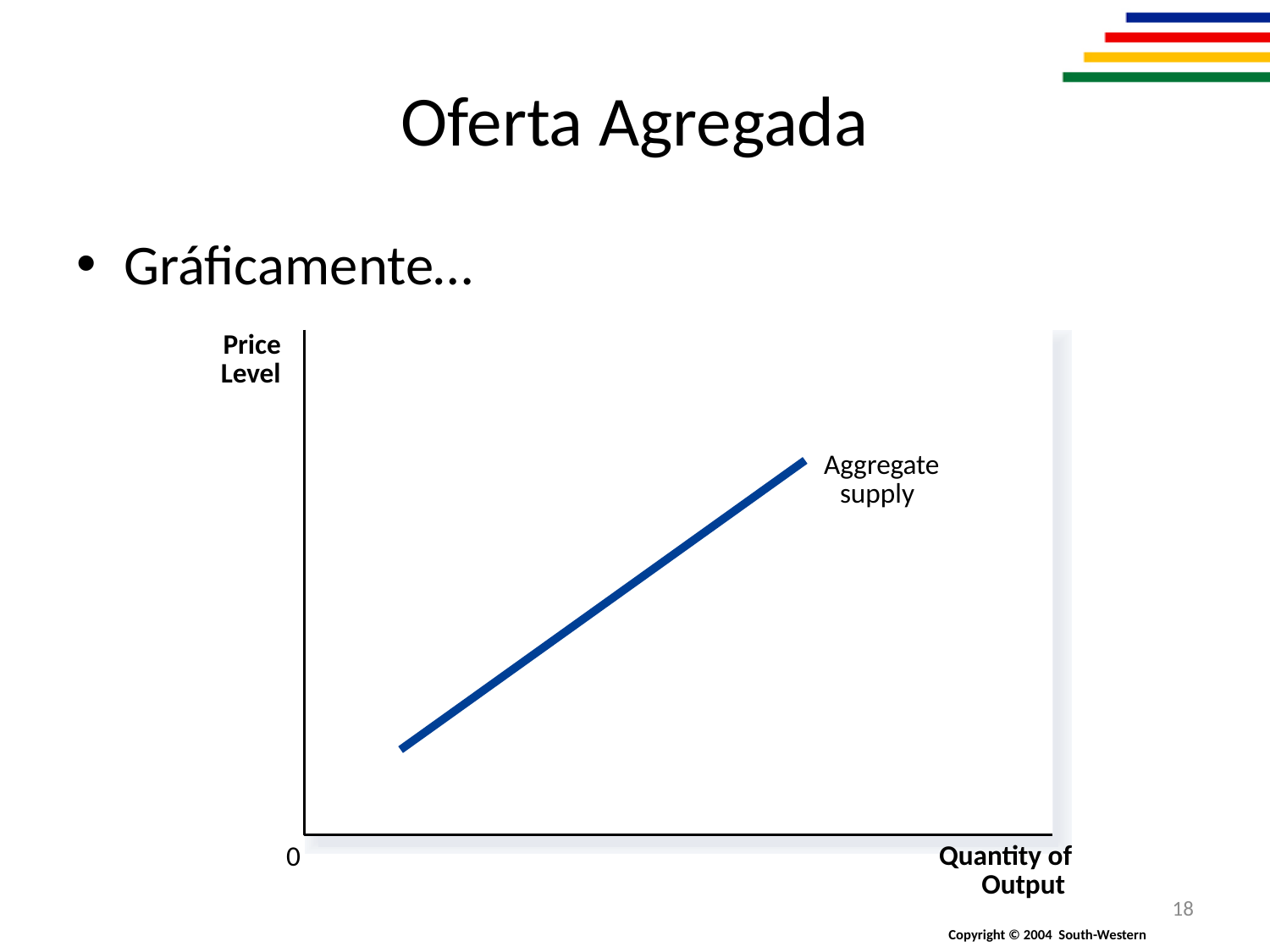

# Oferta Agregada
Gráficamente…
Price

Level
Aggregate

supply
Quantity of
0
Output
18
Copyright © 2004  South-Western